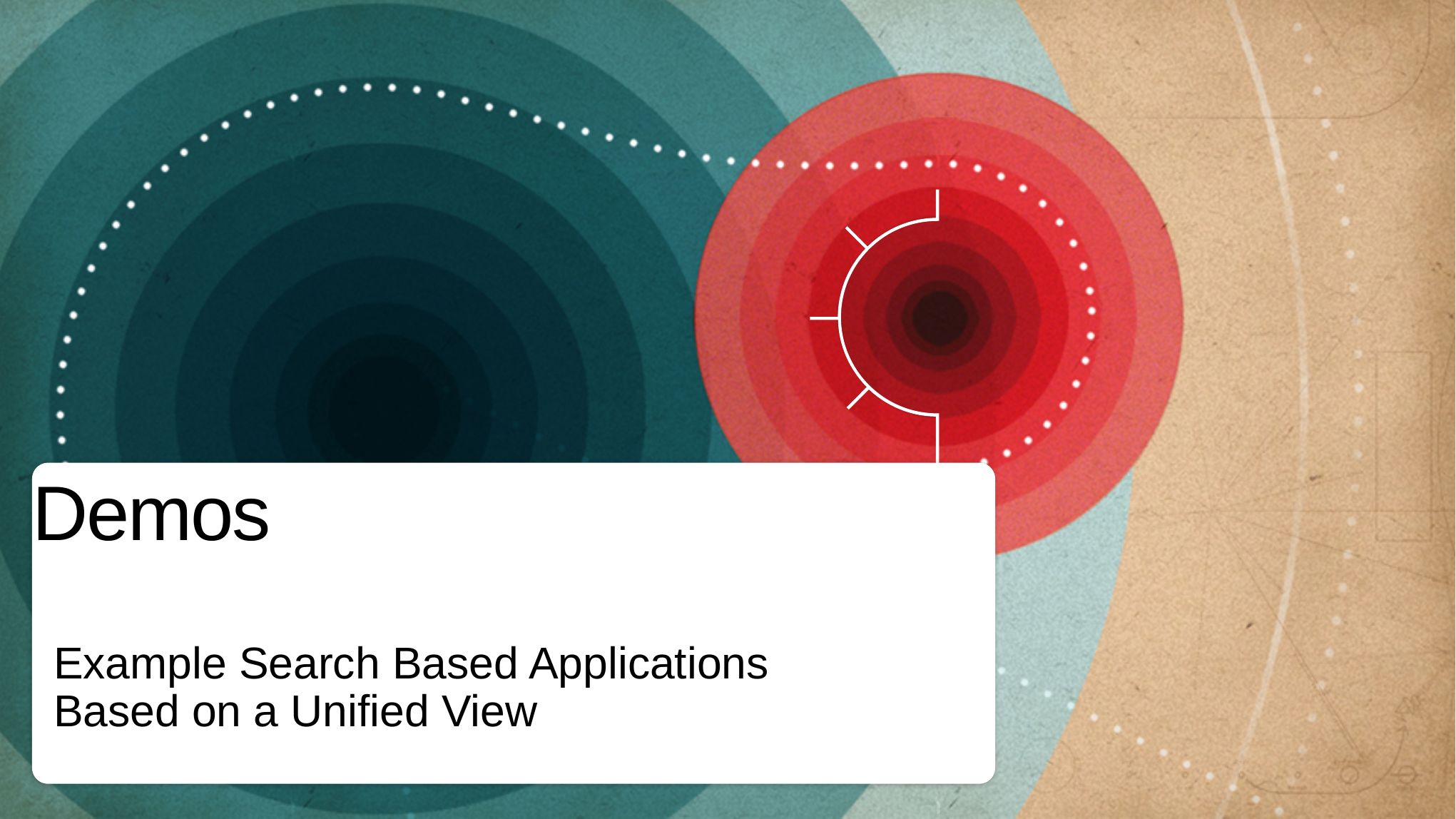

# Demos
Example Search Based Applications
Based on a Unified View